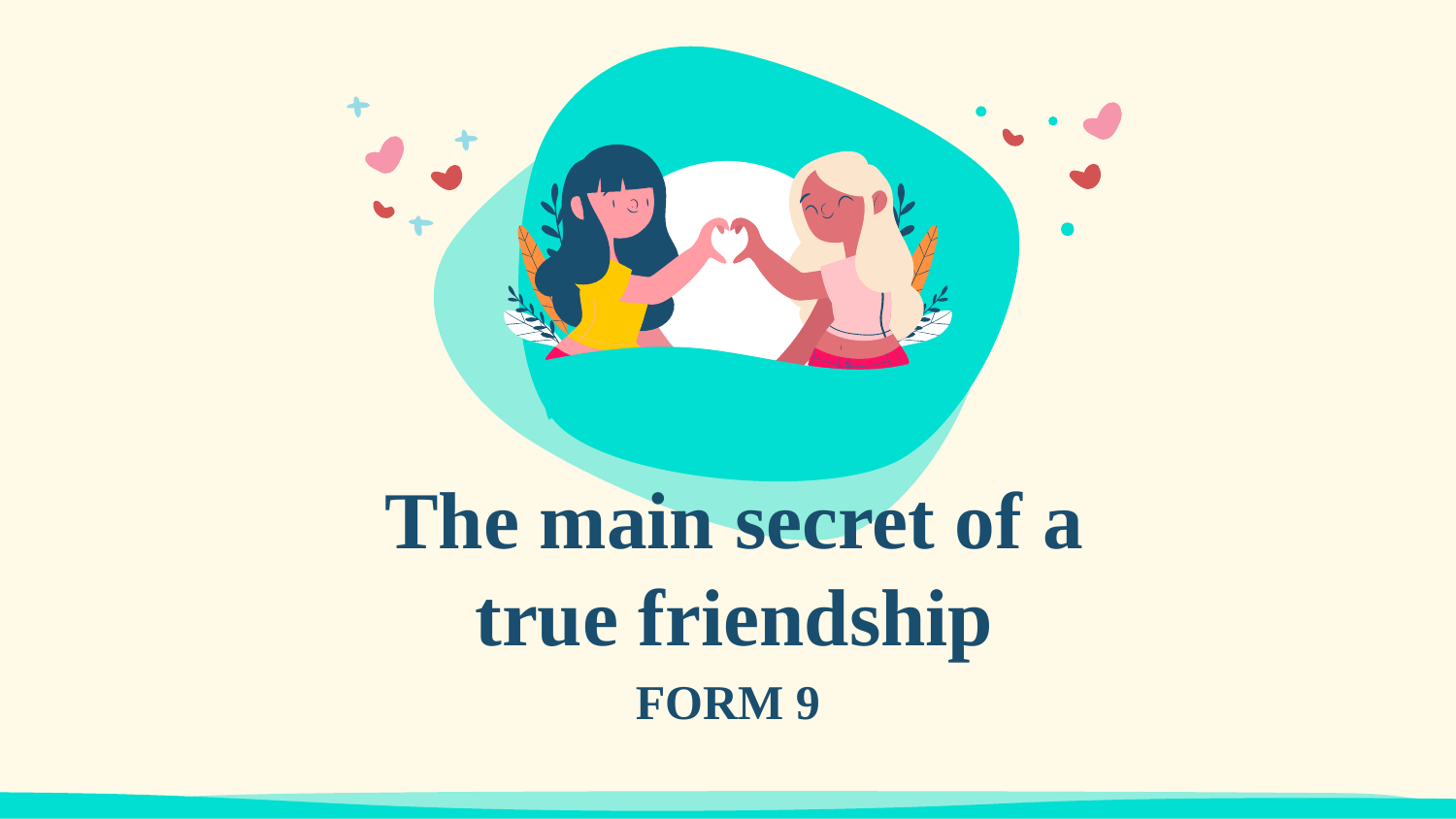

# The main secret of a true friendship
FORM 9